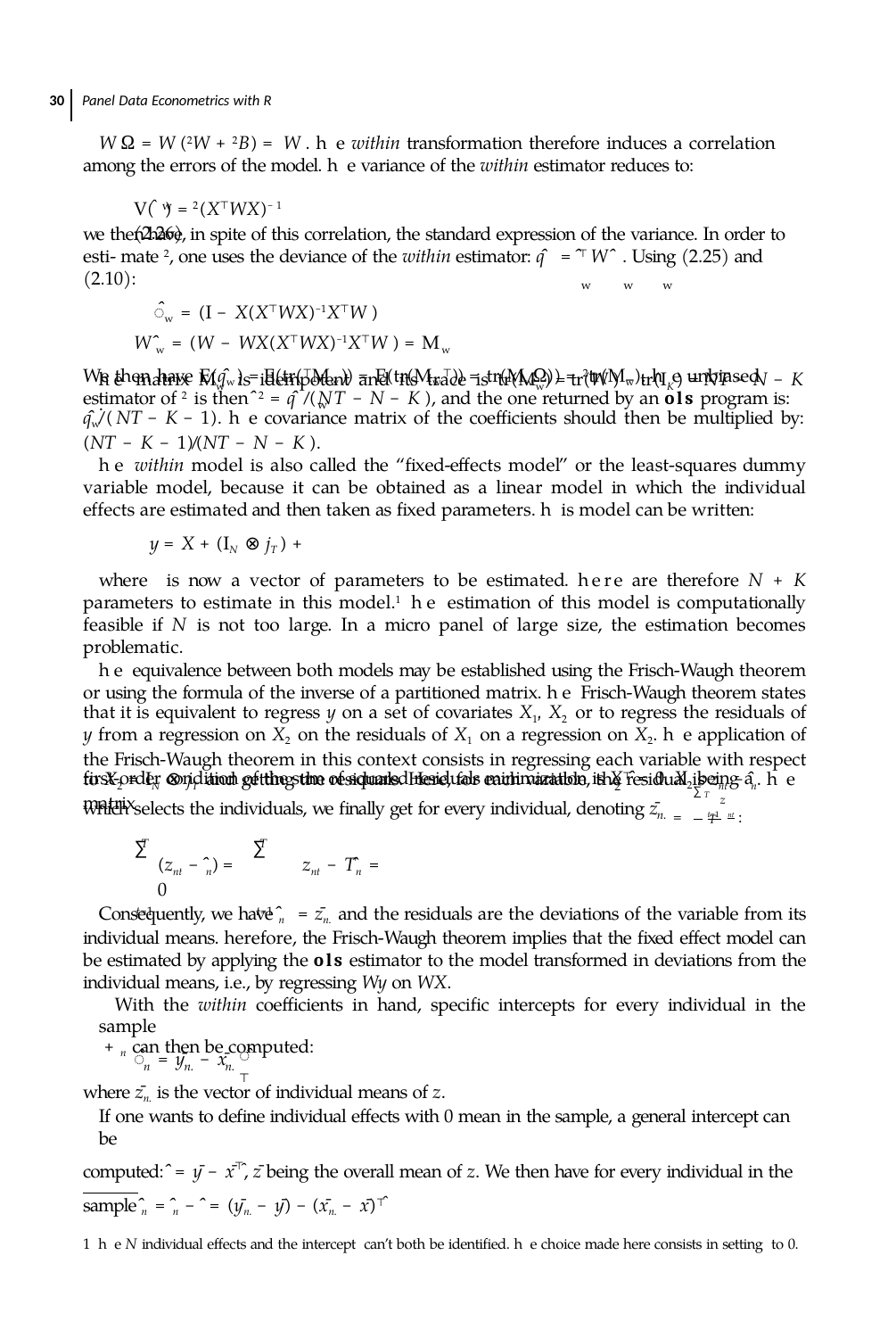

30  Panel Data Econometrics with R

W Ω = W (2W + 2B) =  W . he within transformation therefore induces a correlation

among the errors of the model. he variance of the within estimator reduces to:
V(̂ ) = 2(X⊤WX)−1	(2.26)
w
we then have, in spite of this correlation, the standard expression of the variance. In order to esti- mate 2, one uses the deviance of the within estimator: q̂  = ̂⊤ W ̂ . Using (2.25) and (2.10):
	w	w	w
̂w = (I − X(X⊤WX)−1X⊤W )
W ̂w = (W − WX(X⊤WX)−1X⊤W ) = Mw
he matrix Mw is idempotent and its trace is tr(Mw) = tr(W ) − tr(IK ) = NT − N − K .
We then have E(q̂w) = E(tr(⊤Mw)) = E(tr(Mw⊤)) = tr(MwΩ)) = 2tr(Mw). he unbiased

estimator of 2 is then ̂ 2 = q̂ ∕(NT − N − K ), and the one returned by an ols program is:
		w
q̂w∕(NT − K − 1). he covariance matrix of the coeﬃcients should then be multiplied by:
(NT − K − 1)∕(NT − N − K ).
he within model is also called the “ﬁxed-effects model” or the least-squares dummy variable model, because it can be obtained as a linear model in which the individual effects are estimated and then taken as ﬁxed parameters. his model can be written:
y = X + (IN ⊗ jT ) +
where  is now a vector of parameters to be estimated. here are therefore N + K parameters to estimate in this model.1  he estimation of this model is computationally feasible if N is not too large. In a micro panel of large size, the estimation becomes problematic.
he equivalence between both models may be established using the Frisch-Waugh theorem or using the formula of the inverse of a partitioned matrix. he Frisch-Waugh theorem states that it is equivalent to regress y on a set of covariates X1, X2 or to regress the residuals of y from a regression on X2 on the residuals of X1 on a regression on X2. he application of the Frisch-Waugh theorem in this context consists in regressing each variable with respect to X2 = IN ⊗ jT and getting the residuals. Here, for each variable, the residual is znt − ̂n. he
ﬁrst-order condition of the sum of squared residuals minimization is X⊤̂ = 0. X2 being a matrix
2
∑
T
=   t=1 nt :
z
which selects the individuals, we ﬁnally get for every individual, denoting z̄
n.
T
T	T
∑	∑
(znt − ̂n) =	znt − T̂n = 0
t=1	t=1
Consequently, we have ̂n = z̄n. and the residuals are the deviations of the variable from its individual means. herefore, the Frisch-Waugh theorem implies that the ﬁxed effect model can be estimated by applying the ols estimator to the model transformed in deviations from the individual means, i.e., by regressing Wy on WX.
With the within coeﬃcients in hand, speciﬁc intercepts for every individual in the sample
 + n can then be computed:
⊤
̂
̂ = ȳ − x̄
n	n.	n.
where z̄n. is the vector of individual means of z.
If one wants to deﬁne individual effects with 0 mean in the sample, a general intercept can be
computed: ̂ = ȳ − x̄⊤̂, z̄ being the overall mean of z. We then have for every individual in the sample ̂n = ̂n − ̂ = (ȳn. − ȳ) − (x̄n. − x̄)⊤̂

1 he N individual effects and the intercept  can’t both be identiﬁed. he choice made here consists in setting  to 0.